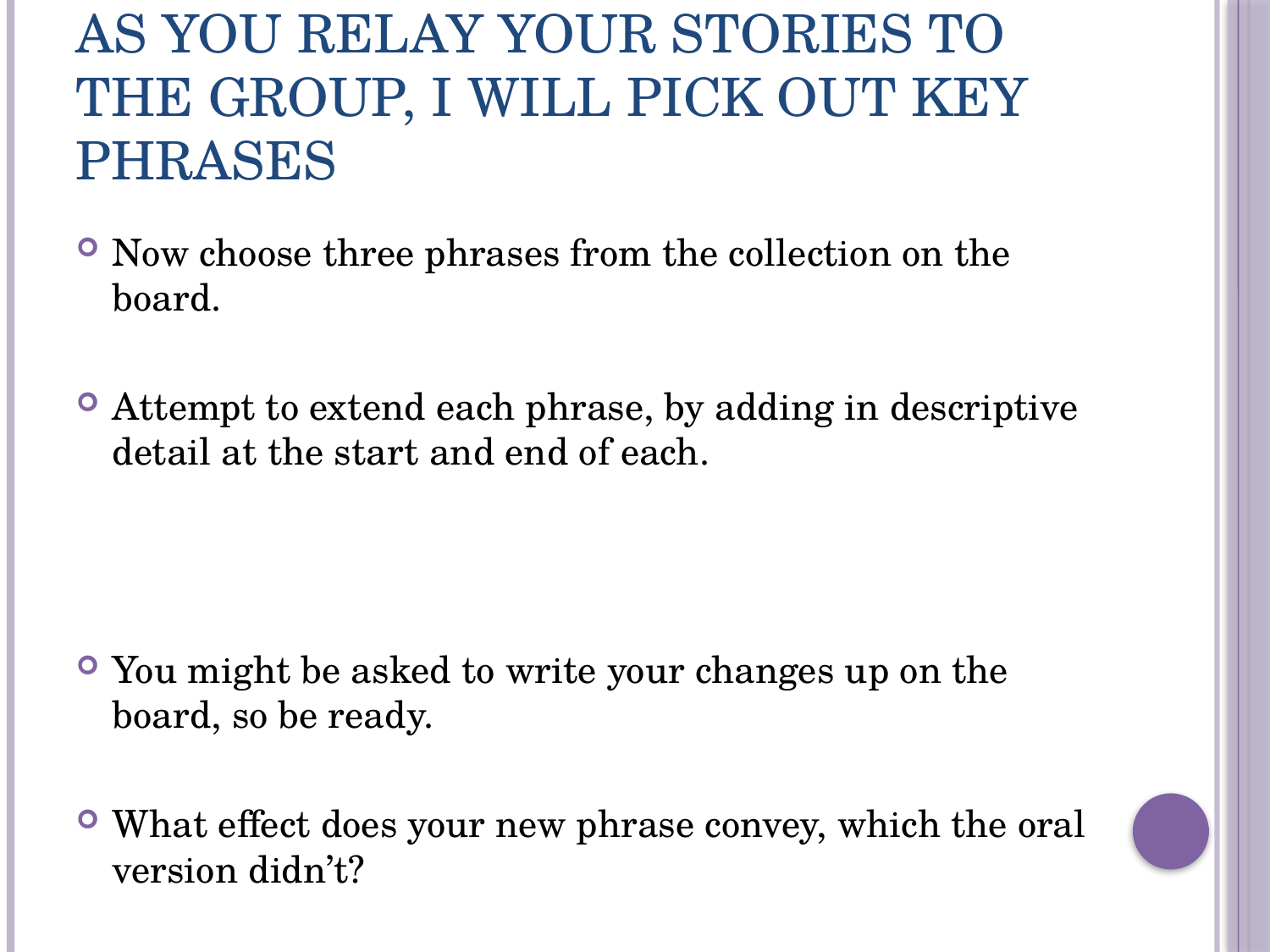

# As you relay your stories to the group, I will pick out key phrases
Now choose three phrases from the collection on the board.

Attempt to extend each phrase, by adding in descriptive detail at the start and end of each.

You might be asked to write your changes up on the board, so be ready.

What effect does your new phrase convey, which the oral version didn’t?